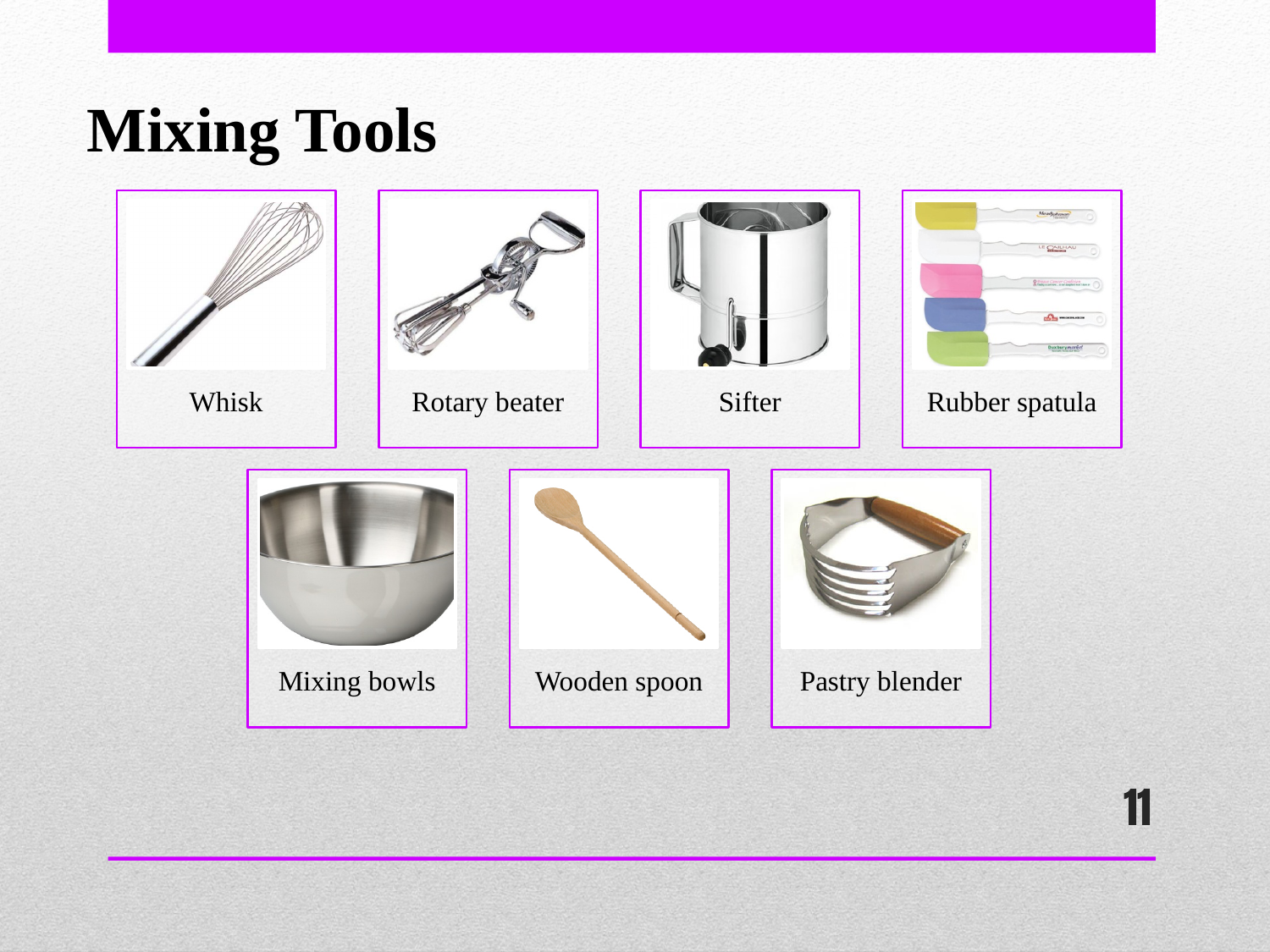

Mixing Tools
Whisk
Rotary beater
Sifter
Rubber spatula
Mixing bowls
Wooden spoon
Pastry blender
11